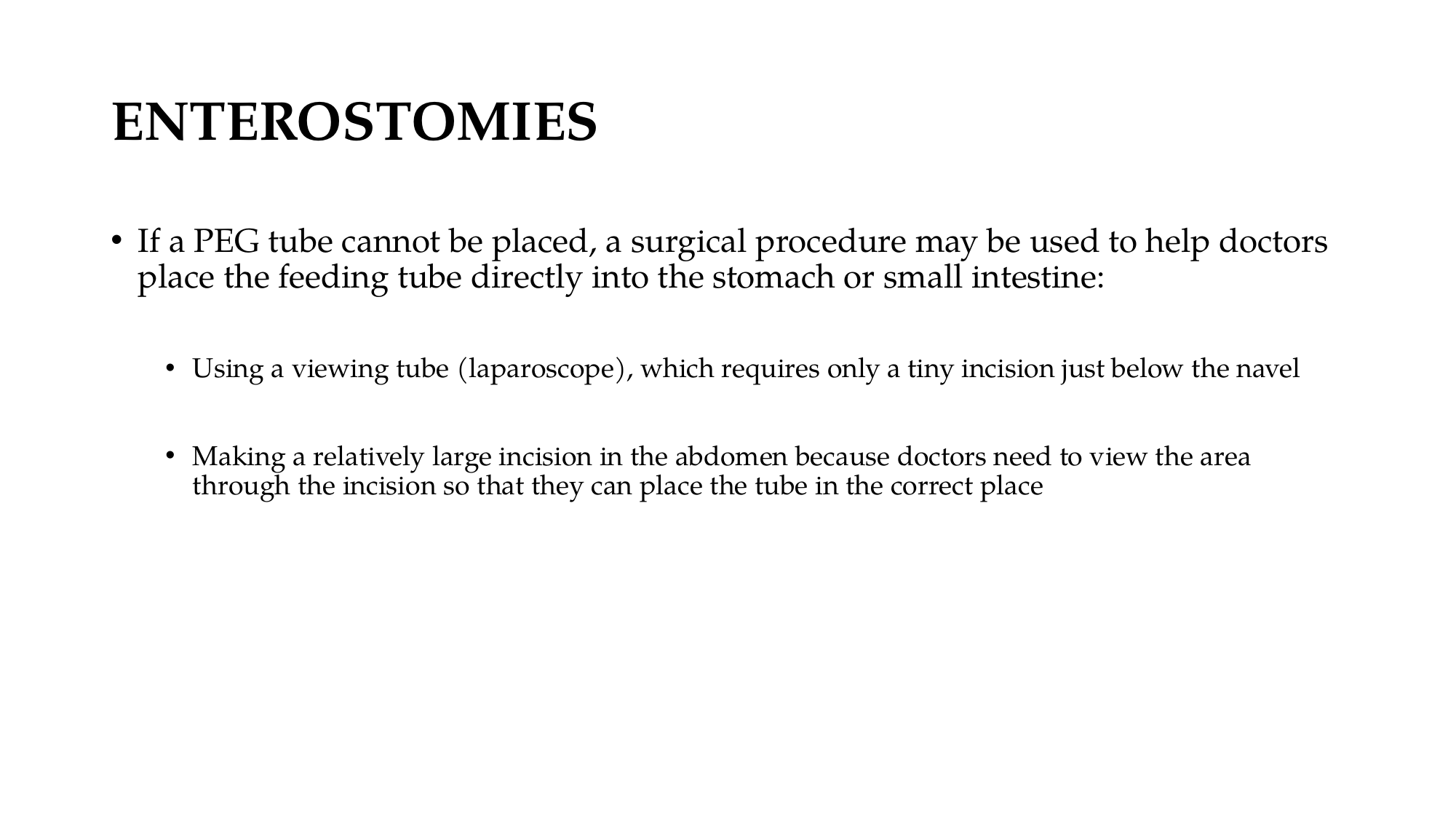

# ENTEROSTOMIES
If a PEG tube cannot be placed, a surgical procedure may be used to help doctors place the feeding tube directly into the stomach or small intestine:

Using a viewing tube (laparoscope), which requires only a tiny incision just below the navel

Making a relatively large incision in the abdomen because doctors need to view the area through the incision so that they can place the tube in the correct place